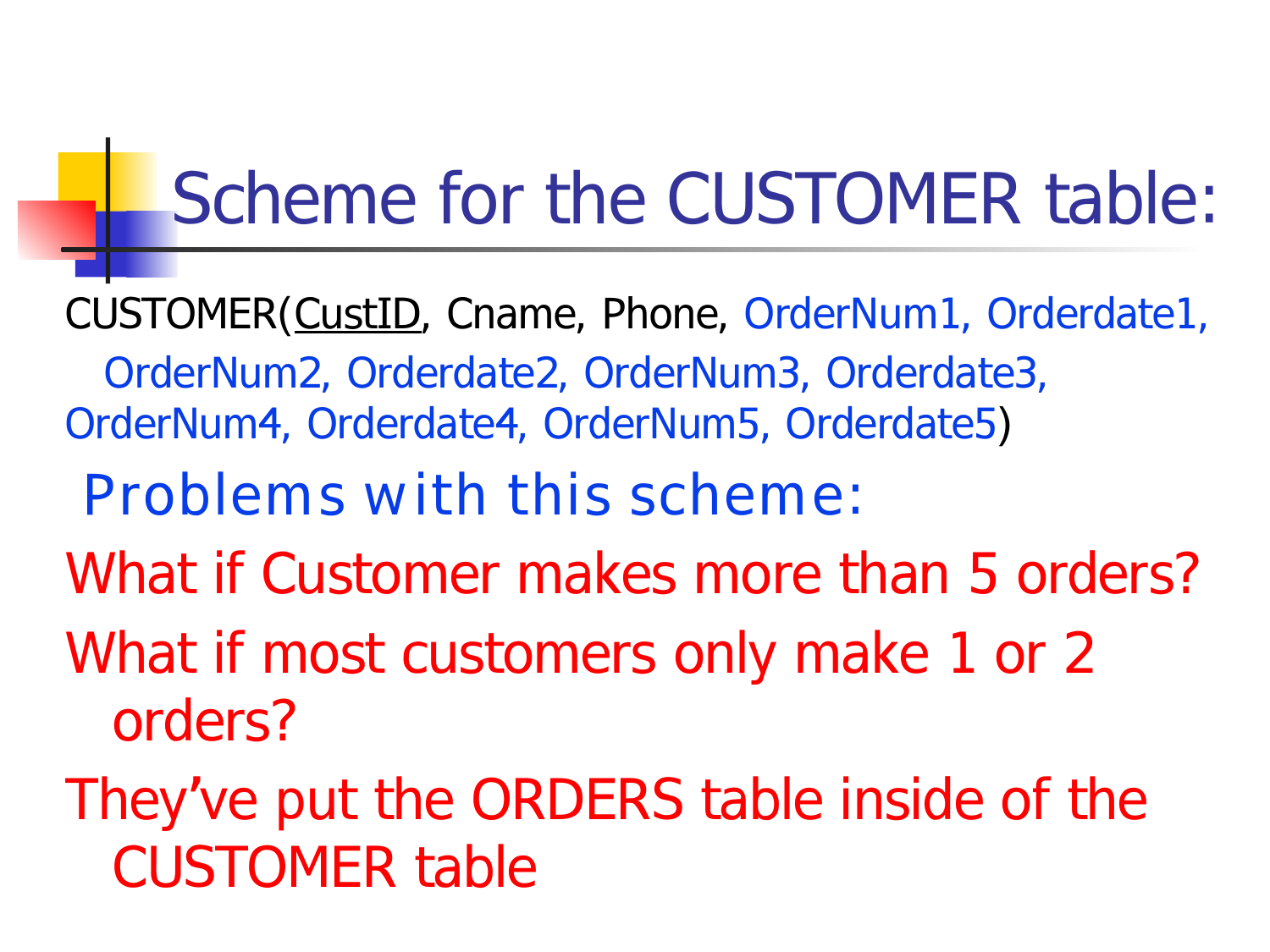

# Scheme for the CUSTOMER table:
CUSTOMER(CustID, Cname, Phone, OrderNum1, Orderdate1,
   OrderNum2, Orderdate2, OrderNum3, Orderdate3, OrderNum4, Orderdate4, OrderNum5, Orderdate5)
 Problems with this scheme:
What if Customer makes more than 5 orders?
What if most customers only make 1 or 2 orders?
They’ve put the ORDERS table inside of the CUSTOMER table